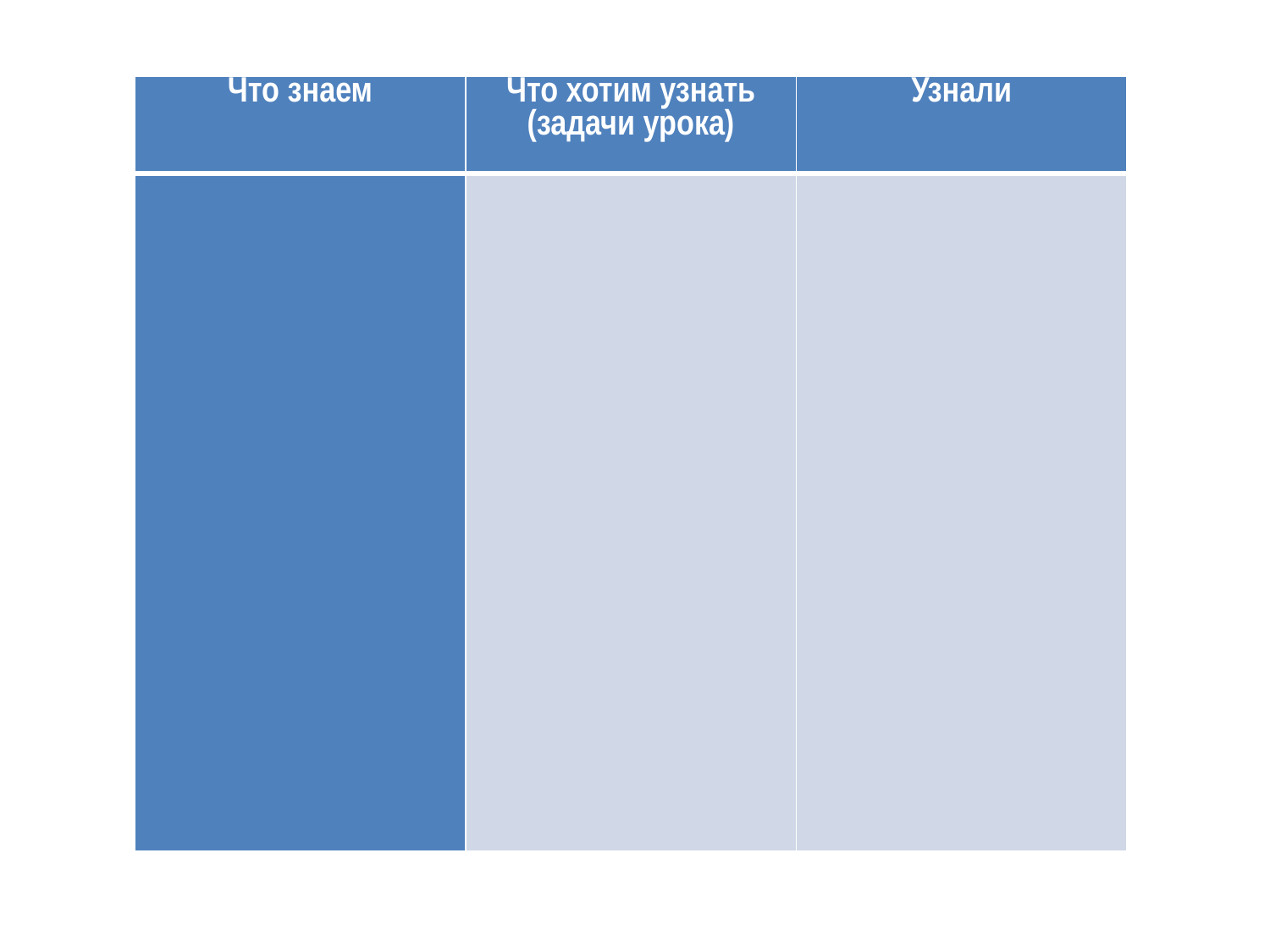

#
| Что знаем | Что хотим узнать (задачи урока) | Узнали |
| --- | --- | --- |
|  |  |  |